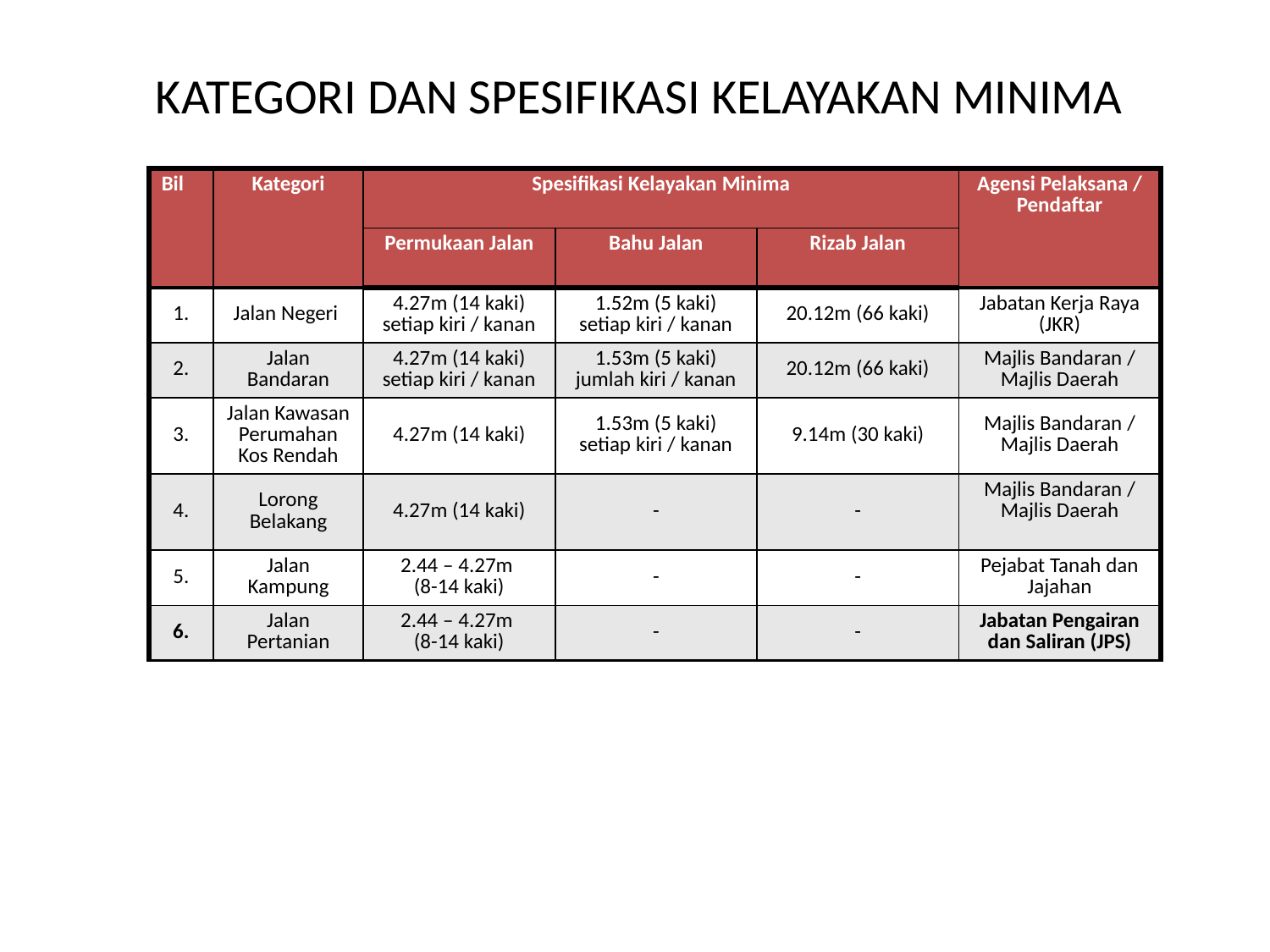

# KATEGORI DAN SPESIFIKASI KELAYAKAN MINIMA
| Bil | Kategori | Spesifikasi Kelayakan Minima |  |  | Agensi Pelaksana / Pendaftar |
| --- | --- | --- | --- | --- | --- |
|  |  | Permukaan Jalan | Bahu Jalan | Rizab Jalan |  |
| 1. | Jalan Negeri | 4.27m (14 kaki) setiap kiri / kanan | 1.52m (5 kaki) setiap kiri / kanan | 20.12m (66 kaki) | Jabatan Kerja Raya (JKR) |
| 2. | Jalan Bandaran | 4.27m (14 kaki) setiap kiri / kanan | 1.53m (5 kaki) jumlah kiri / kanan | 20.12m (66 kaki) | Majlis Bandaran / Majlis Daerah |
| 3. | Jalan Kawasan Perumahan Kos Rendah | 4.27m (14 kaki) | 1.53m (5 kaki) setiap kiri / kanan | 9.14m (30 kaki) | Majlis Bandaran / Majlis Daerah |
| 4. | Lorong Belakang | 4.27m (14 kaki) | - | - | Majlis Bandaran / Majlis Daerah |
| 5. | Jalan Kampung | 2.44 – 4.27m (8-14 kaki) | - | - | Pejabat Tanah dan Jajahan |
| 6. | Jalan Pertanian | 2.44 – 4.27m (8-14 kaki) | - | - | Jabatan Pengairan dan Saliran (JPS) |